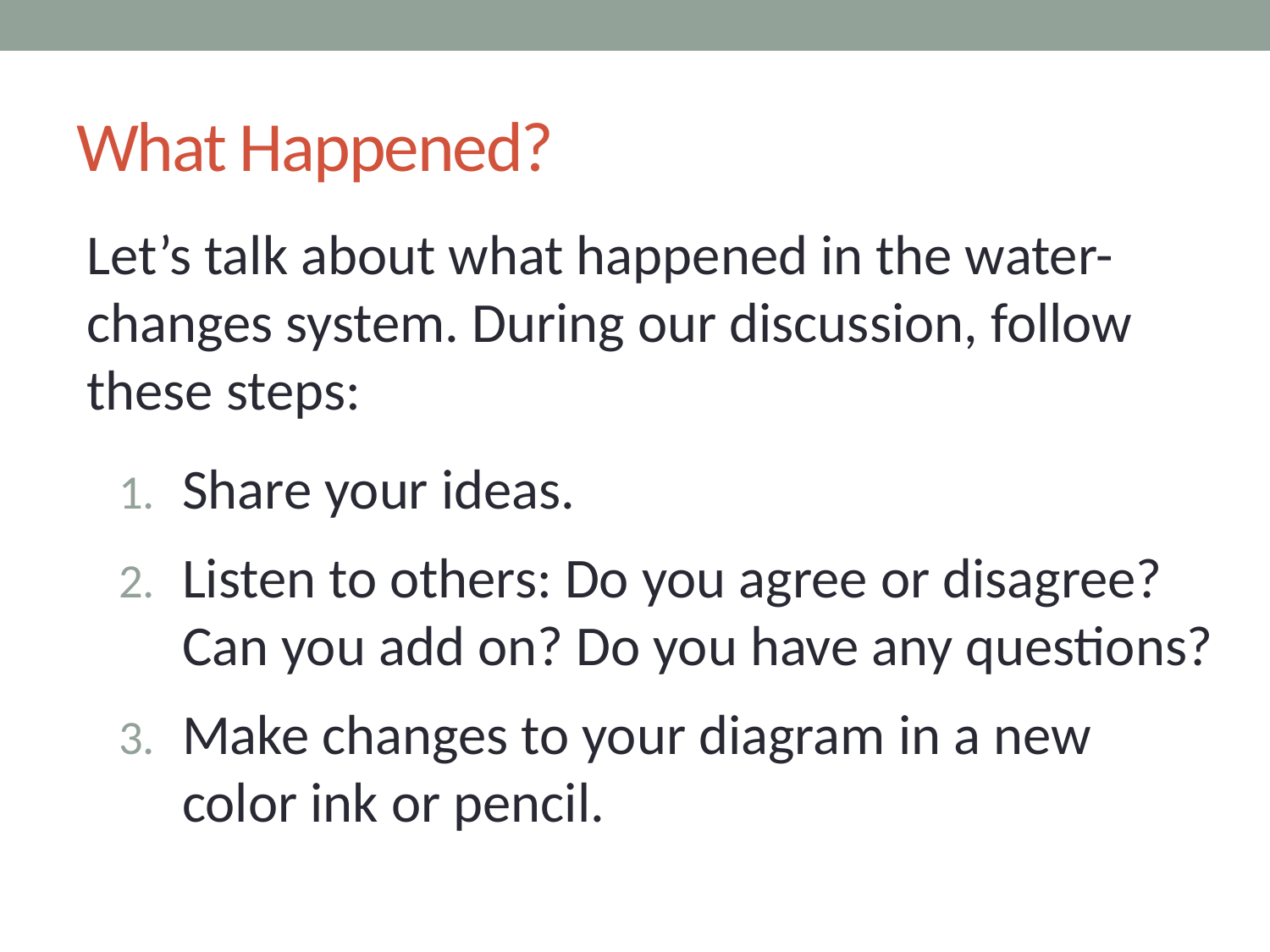

# What Happened?
Let’s talk about what happened in the water-changes system. During our discussion, follow these steps:
Share your ideas.
Listen to others: Do you agree or disagree? Can you add on? Do you have any questions?
Make changes to your diagram in a new color ink or pencil.